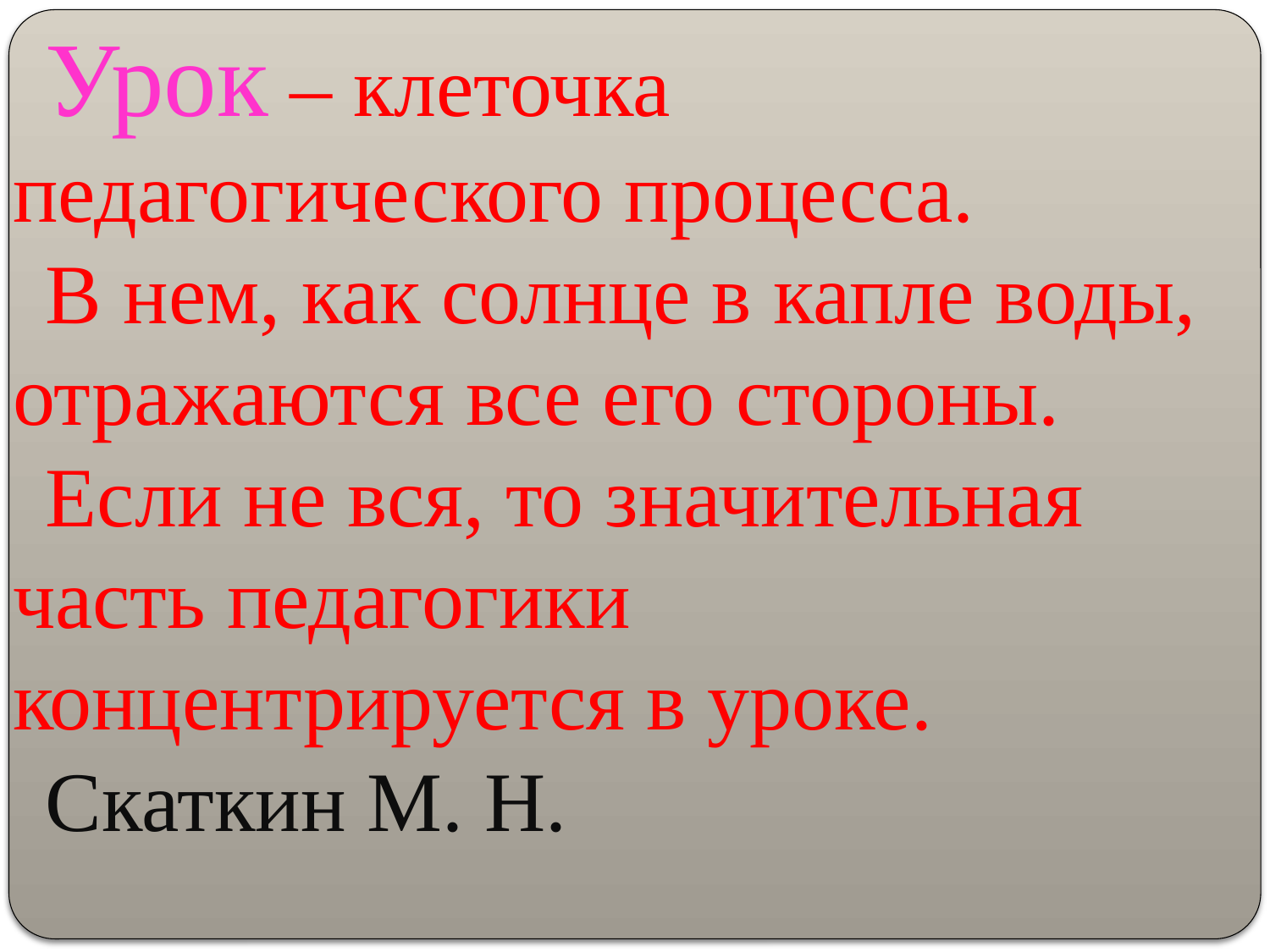

Урок – клеточка педагогического процесса.
В нем, как солнце в капле воды, отражаются все его стороны.
Если не вся, то значительная часть педагогики концентрируется в уроке.
Скаткин М. Н.